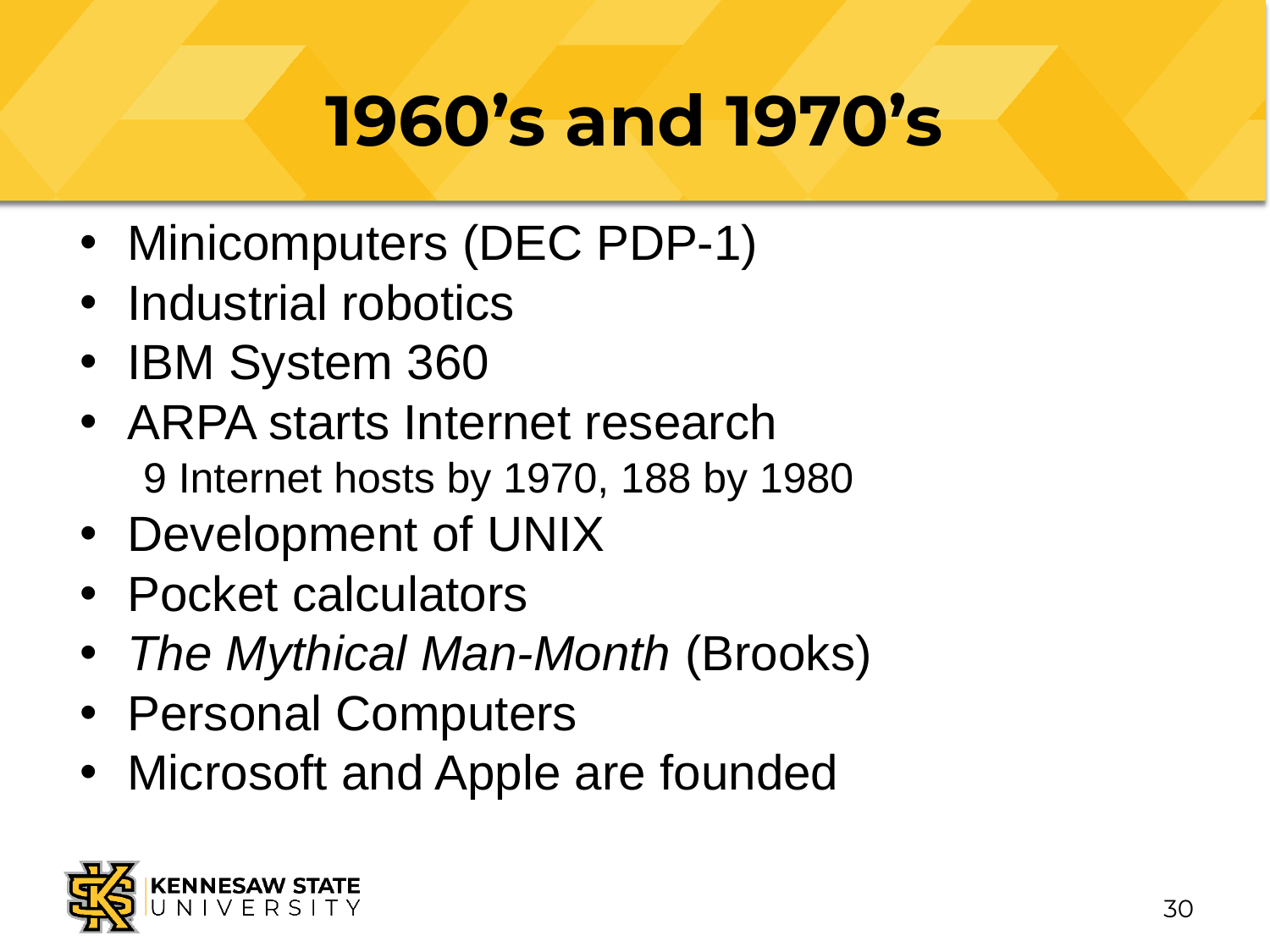

# 1960’s and 1970’s
Minicomputers (DEC PDP-1)
Industrial robotics
IBM System 360
ARPA starts Internet research
9 Internet hosts by 1970, 188 by 1980
Development of UNIX
Pocket calculators
The Mythical Man-Month (Brooks)
Personal Computers
Microsoft and Apple are founded
30